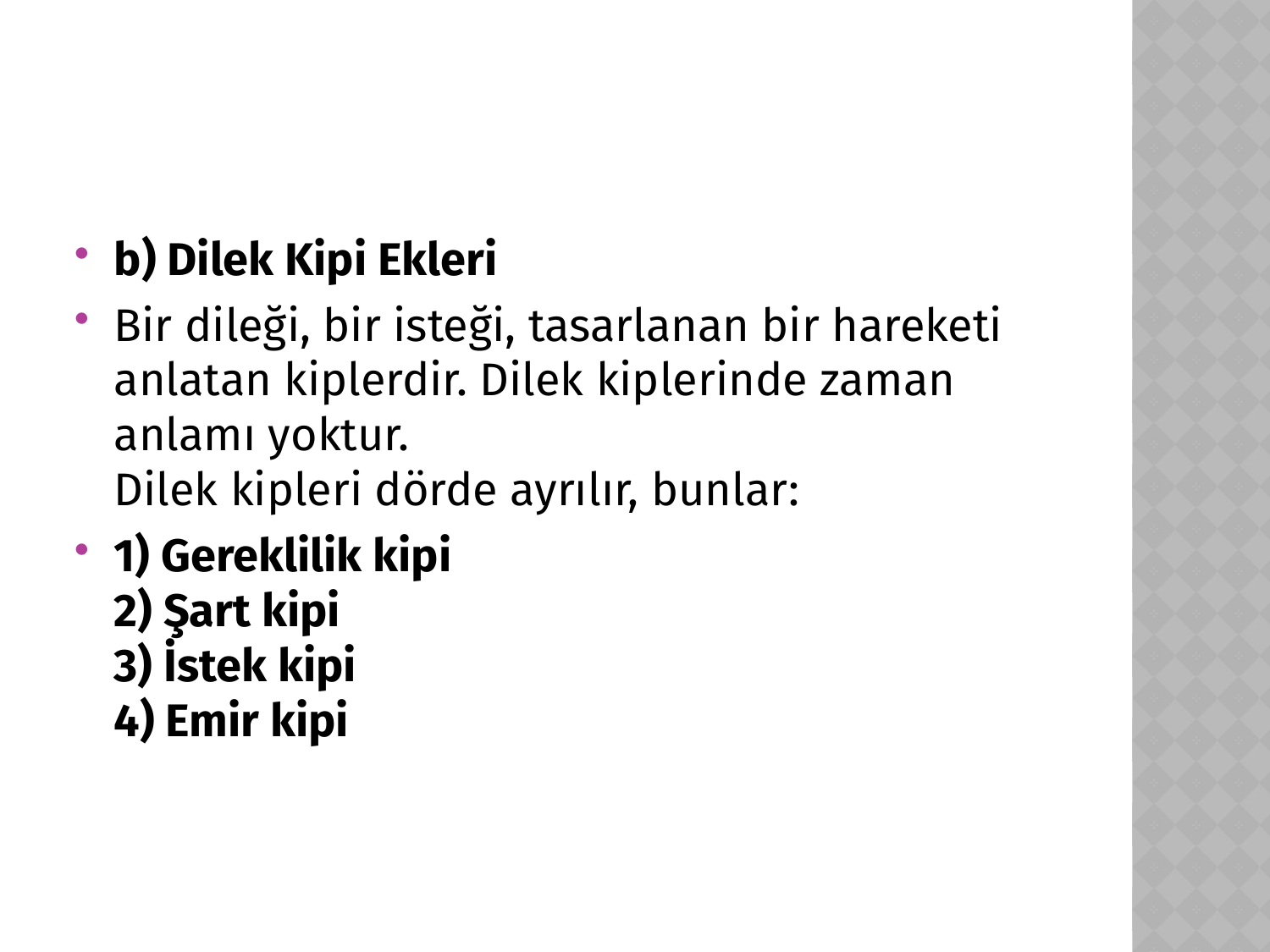

#
b) Dilek Kipi Ekleri
Bir dileği, bir isteği, tasarlanan bir hareketi anlatan kiplerdir. Dilek kiplerinde zaman anlamı yoktur.
Dilek kipleri dörde ayrılır, bunlar:
1) Gereklilik kipi
2) Şart kipi
3) İstek kipi
4) Emir kipi